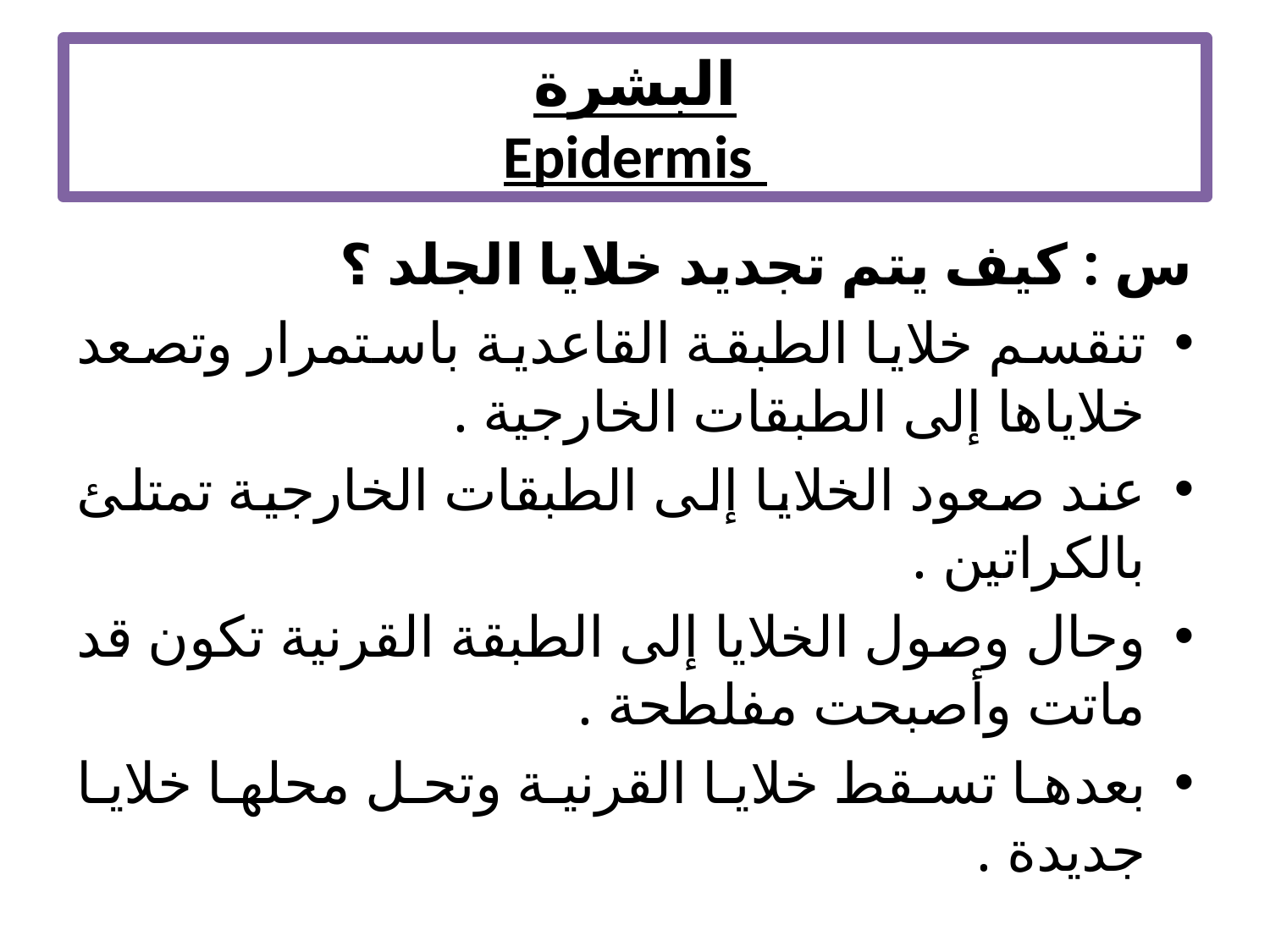

# البشرة Epidermis
س : كيف يتم تجديد خلايا الجلد ؟
تنقسم خلايا الطبقة القاعدية باستمرار وتصعد خلاياها إلى الطبقات الخارجية .
عند صعود الخلايا إلى الطبقات الخارجية تمتلئ بالكراتين .
وحال وصول الخلايا إلى الطبقة القرنية تكون قد ماتت وأصبحت مفلطحة .
بعدها تسقط خلايا القرنية وتحل محلها خلايا جديدة .